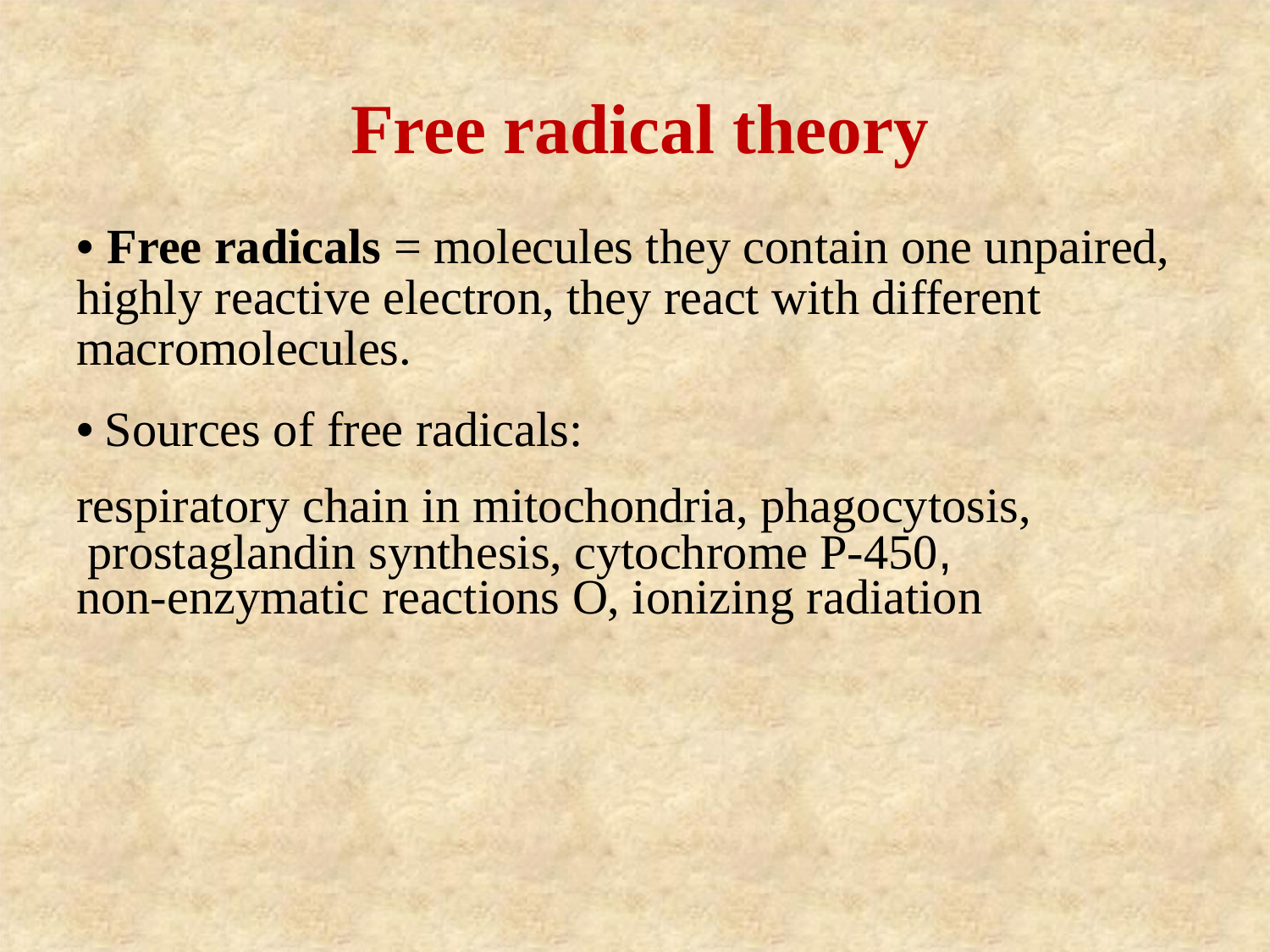

Free radical theory

• Free radicals = molecules they contain one unpaired, highly reactive electron, they react with different macromolecules.
• Sources of free radicals:
respiratory chain in mitochondria, phagocytosis,
 prostaglandin synthesis, cytochrome P-450,
non-enzymatic reactions O, ionizing radiation